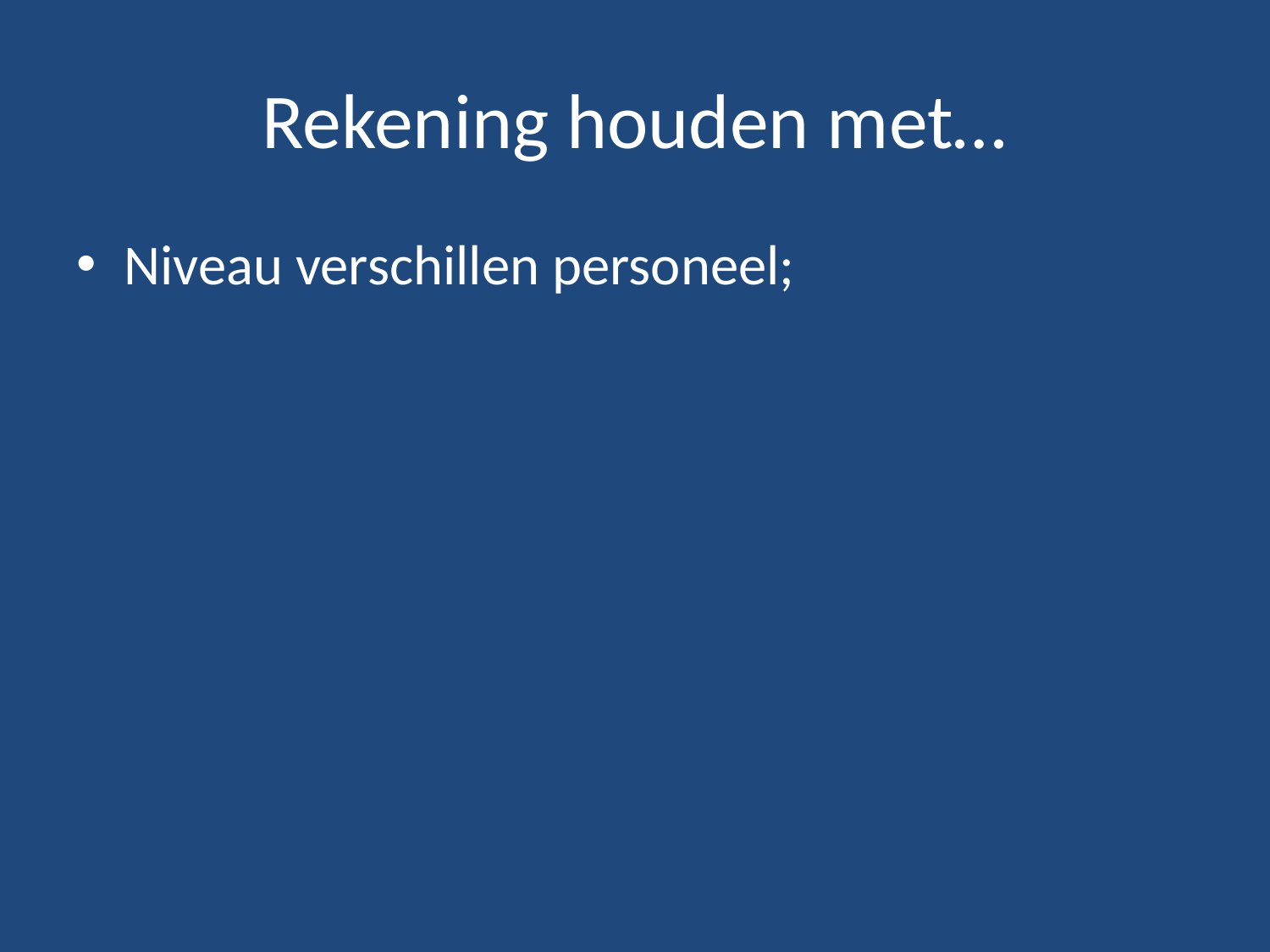

# Rekening houden met…
Niveau verschillen personeel;